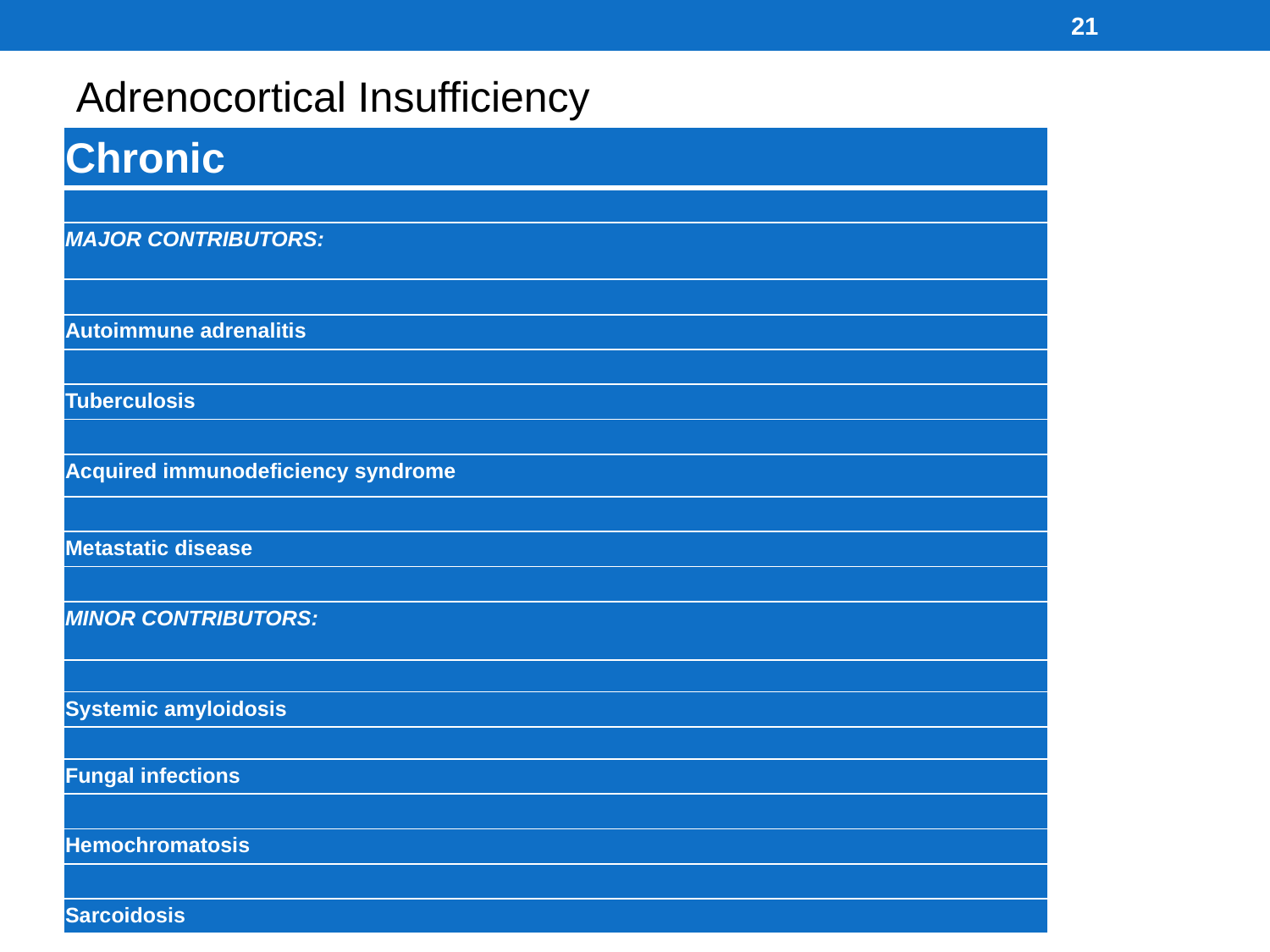

21
Adrenocortical Insufficiency
| Chronic |
| --- |
|  |
| MAJOR CONTRIBUTORS: |
|  |
| Autoimmune adrenalitis |
|  |
| Tuberculosis |
|  |
| Acquired immunodeficiency syndrome |
|  |
| Metastatic disease |
|  |
| MINOR CONTRIBUTORS: |
|  |
| Systemic amyloidosis |
|  |
| Fungal infections |
|  |
| Hemochromatosis |
|  |
| Sarcoidosis |